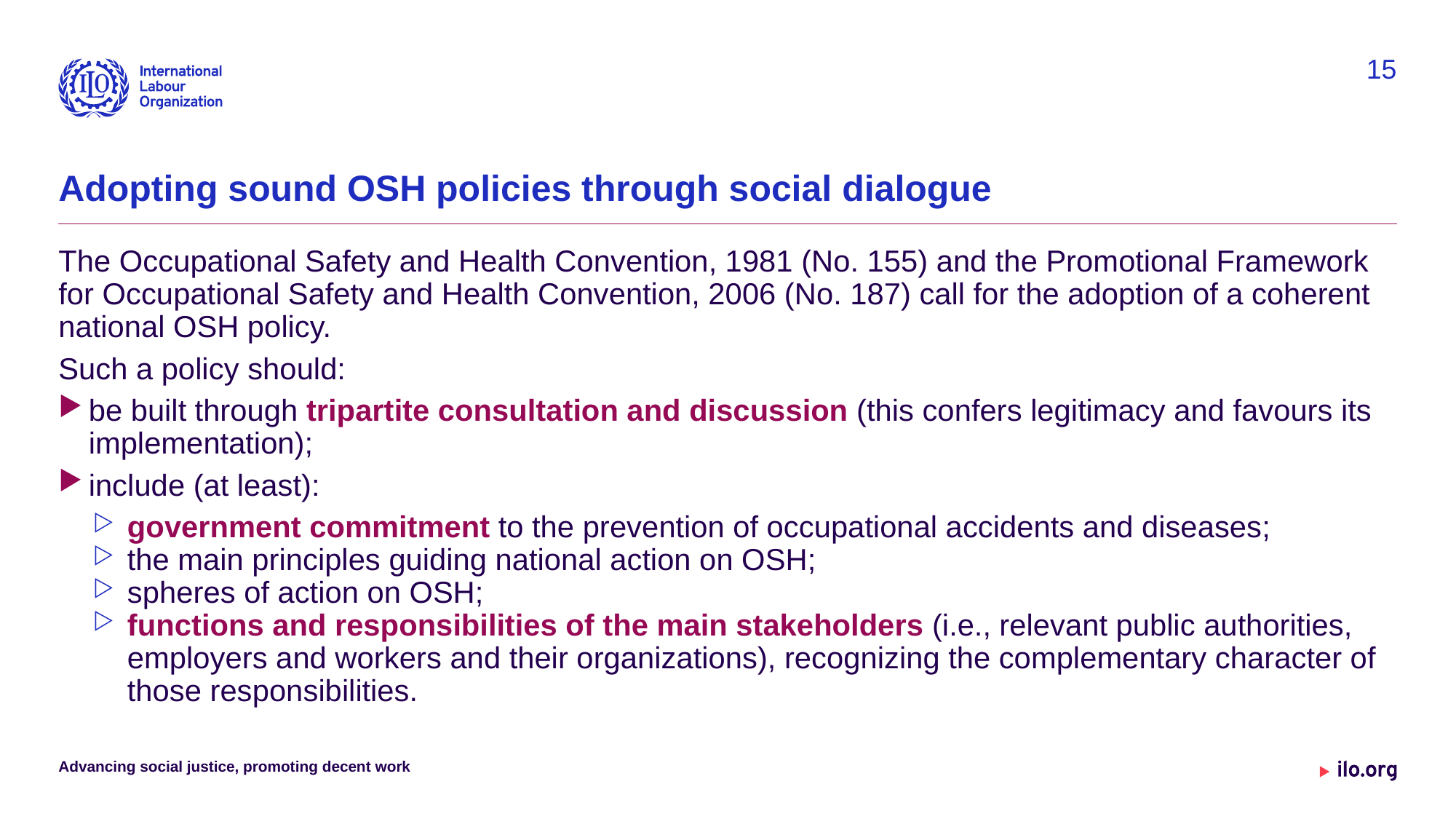

15
# Adopting sound OSH policies through social dialogue
The Occupational Safety and Health Convention, 1981 (No. 155) and the Promotional Framework for Occupational Safety and Health Convention, 2006 (No. 187) call for the adoption of a coherent national OSH policy.
Such a policy should:
be built through tripartite consultation and discussion (this confers legitimacy and favours its implementation);
include (at least):
government commitment to the prevention of occupational accidents and diseases;
the main principles guiding national action on OSH;
spheres of action on OSH;
functions and responsibilities of the main stakeholders (i.e., relevant public authorities, employers and workers and their organizations), recognizing the complementary character of those responsibilities.

Advancing social justice, promoting decent work
Date: Monday / 01 / October / 2019